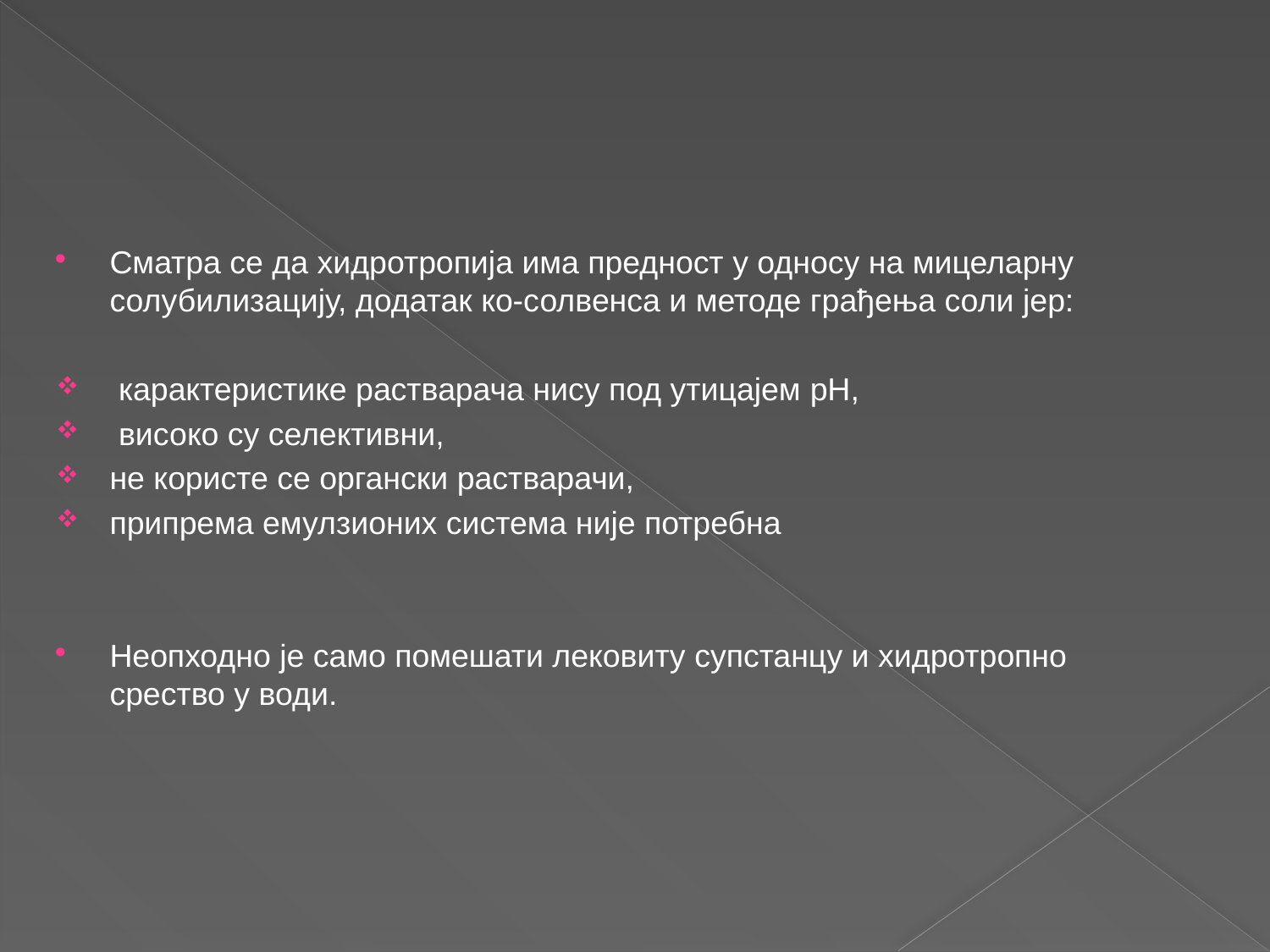

Сматра се да хидротропија има предност у односу на мицеларну солубилизацију, додатак ко-солвенса и методе грађења соли јер:

 карактеристике растварача нису под утицајем pH,
 високо су селективни,
не користе се органски растварачи,
припрема емулзионих система није потребна

Неопходно је само помешати лековиту супстанцу и хидротропно срество у води.